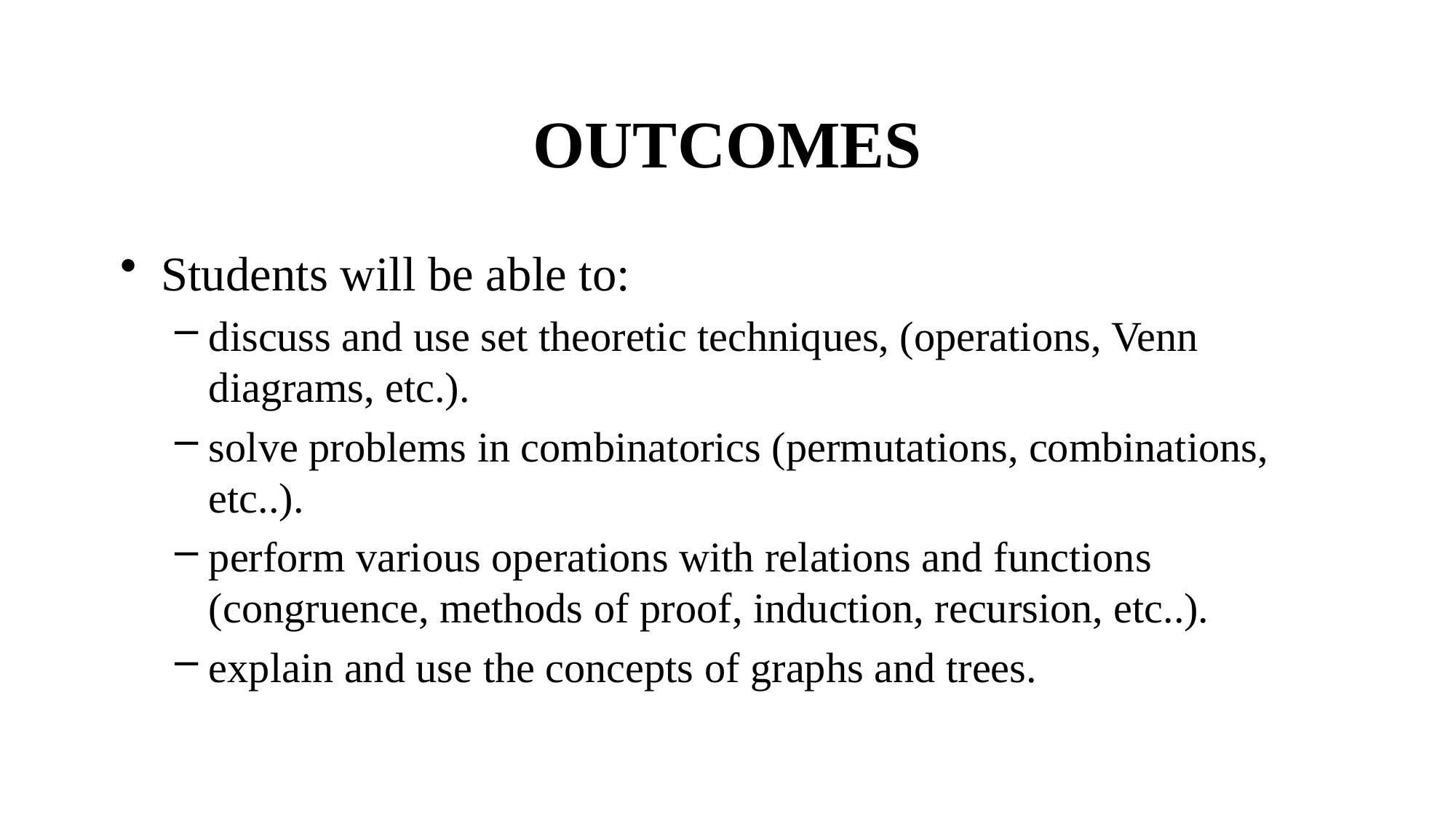

# OUTCOMES
Students will be able to:
discuss and use set theoretic techniques, (operations, Venn diagrams, etc.).
solve problems in combinatorics (permutations, combinations, etc..).
perform various operations with relations and functions (congruence, methods of proof, induction, recursion, etc..).
explain and use the concepts of graphs and trees.